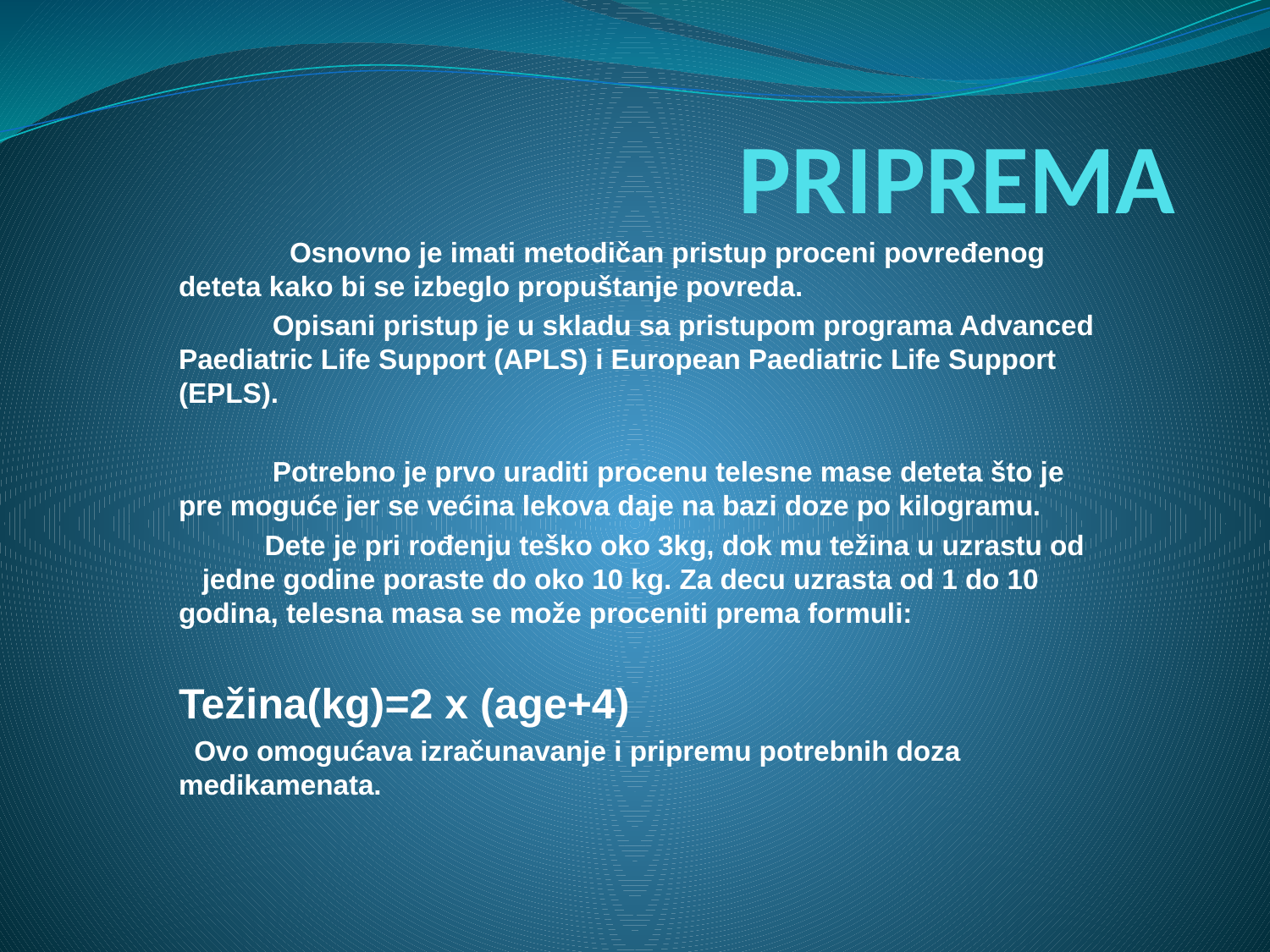

# PRIPREMA
               Osnovno je imati metodičan pristup proceni povređenog deteta kako bi se izbeglo propuštanje povreda.
            Opisani pristup je u skladu sa pristupom programa Advanced Paediatric Life Support (APLS) i European Paediatric Life Support (EPLS).

            Potrebno je prvo uraditi procenu telesne mase deteta što je pre moguće jer se većina lekova daje na bazi doze po kilogramu.
           Dete je pri rođenju teško oko 3kg, dok mu težina u uzrastu od       jedne godine poraste do oko 10 kg. Za decu uzrasta od 1 do 10 godina, telesna masa se može proceniti prema formuli:

Težina(kg)=2 x (age+4)
  Ovo omogućava izračunavanje i pripremu potrebnih doza medikamenata.